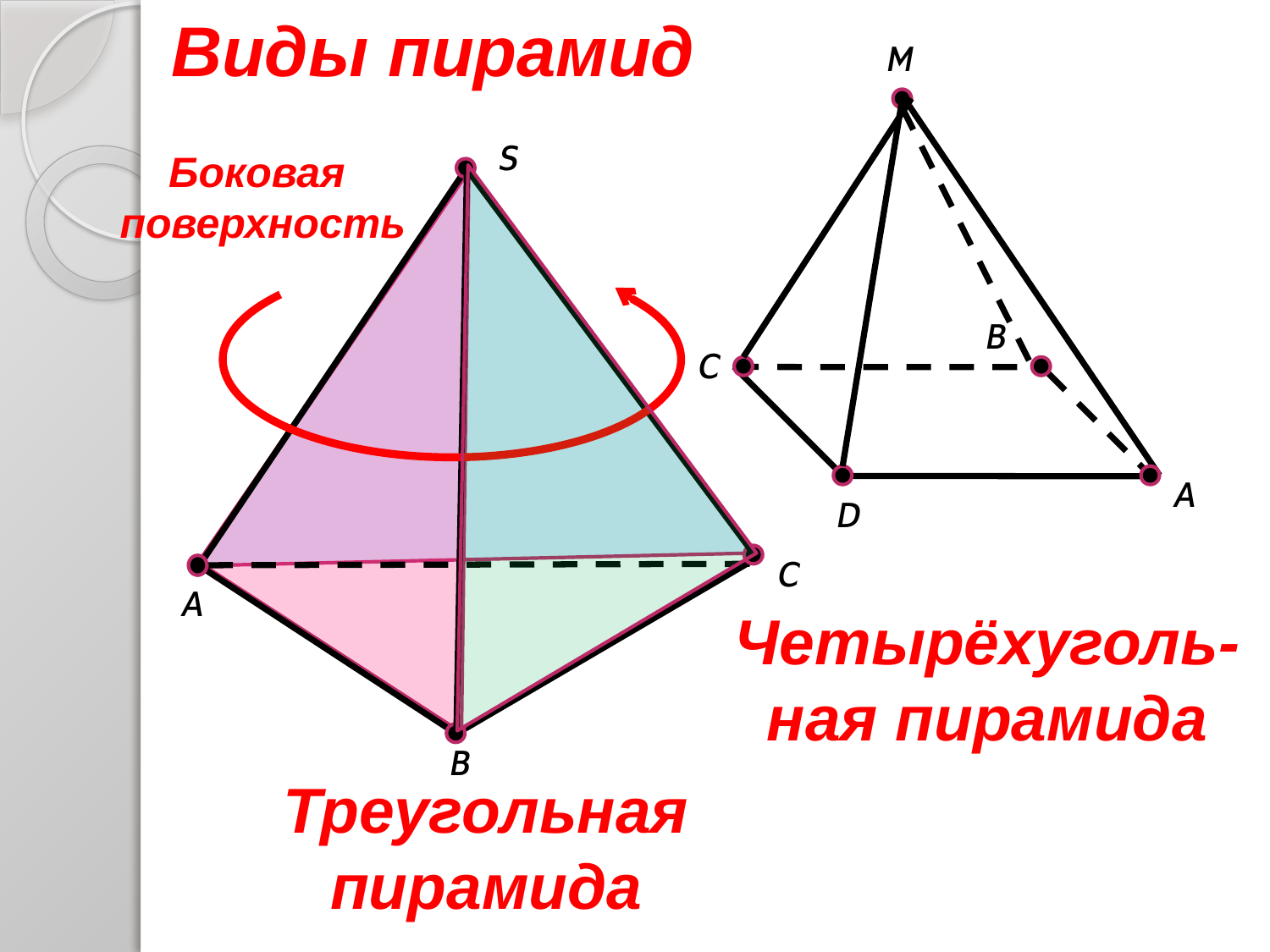

Виды пирамид
M

S

Боковая
поверхность

B
C

A
D

C

A
Четырёхуголь-
ная пирамида

B
Треугольная пирамида